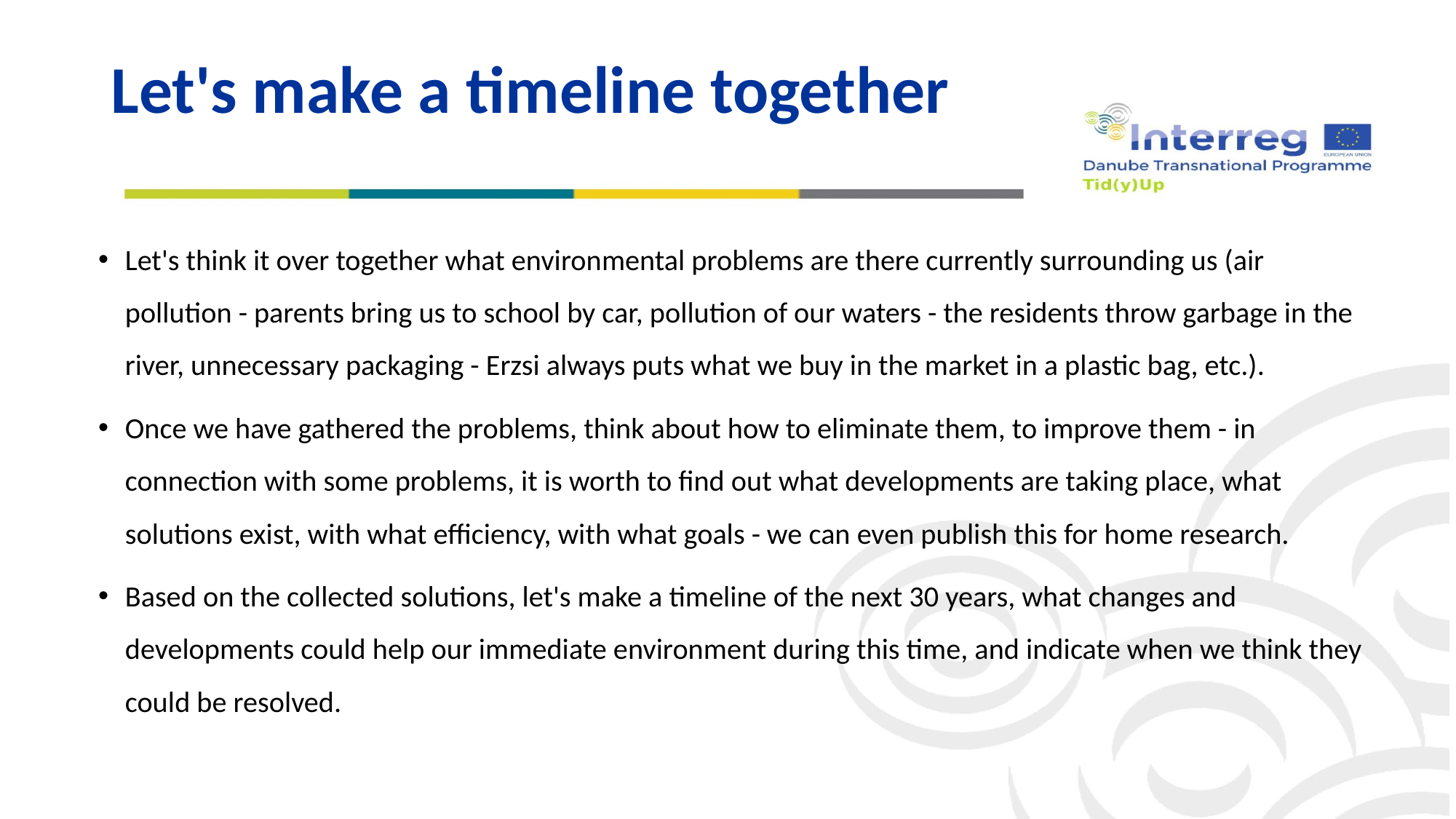

# Let's make a timeline together
Let's think it over together what environmental problems are there currently surrounding us (air pollution - parents bring us to school by car, pollution of our waters - the residents throw garbage in the river, unnecessary packaging - Erzsi always puts what we buy in the market in a plastic bag, etc.).
Once we have gathered the problems, think about how to eliminate them, to improve them - in connection with some problems, it is worth to find out what developments are taking place, what solutions exist, with what efficiency, with what goals - we can even publish this for home research.
Based on the collected solutions, let's make a timeline of the next 30 years, what changes and developments could help our immediate environment during this time, and indicate when we think they could be resolved.